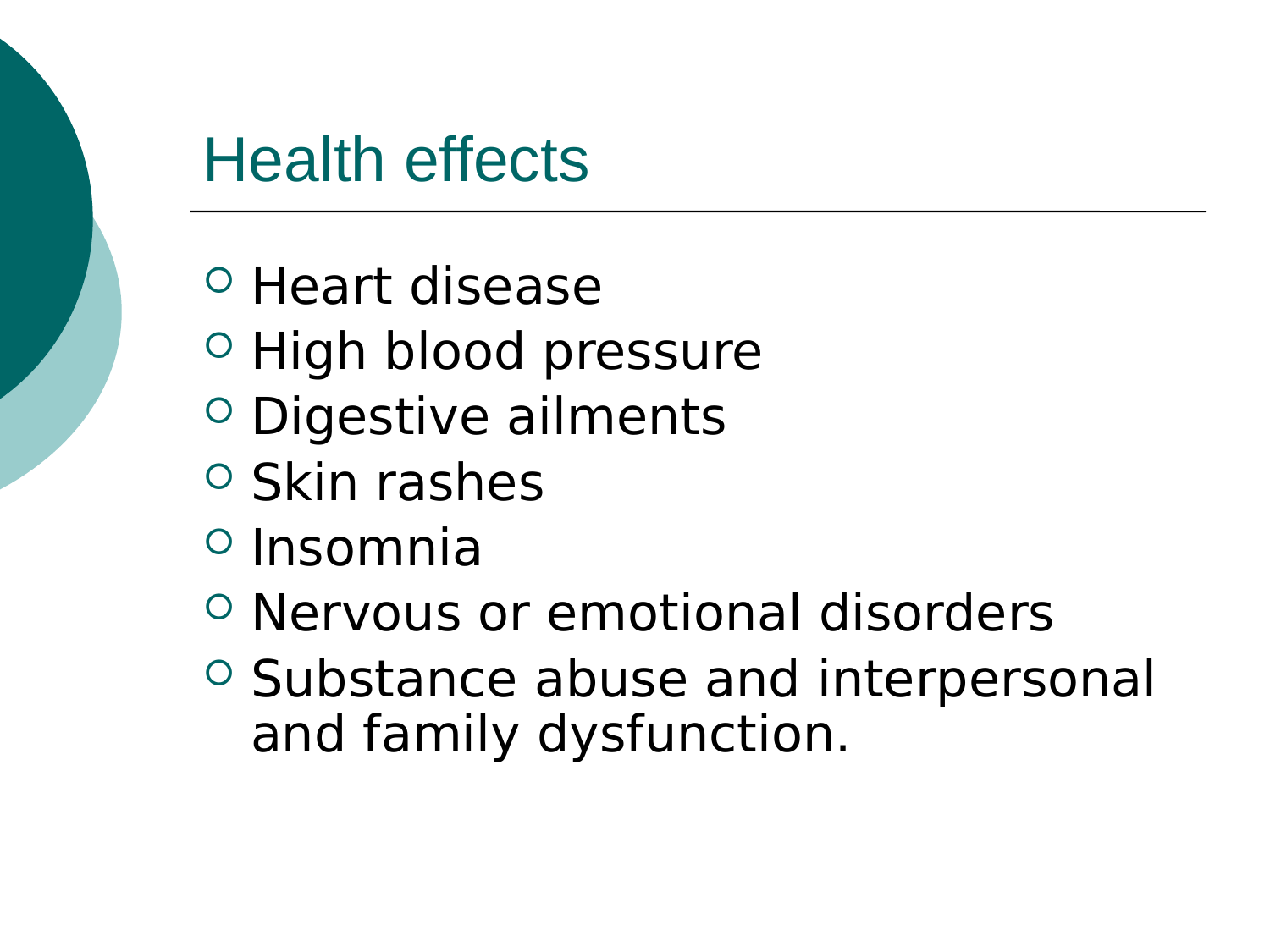

# Health effects
Heart disease
High blood pressure
Digestive ailments
Skin rashes
Insomnia
Nervous or emotional disorders
Substance abuse and interpersonal and family dysfunction.